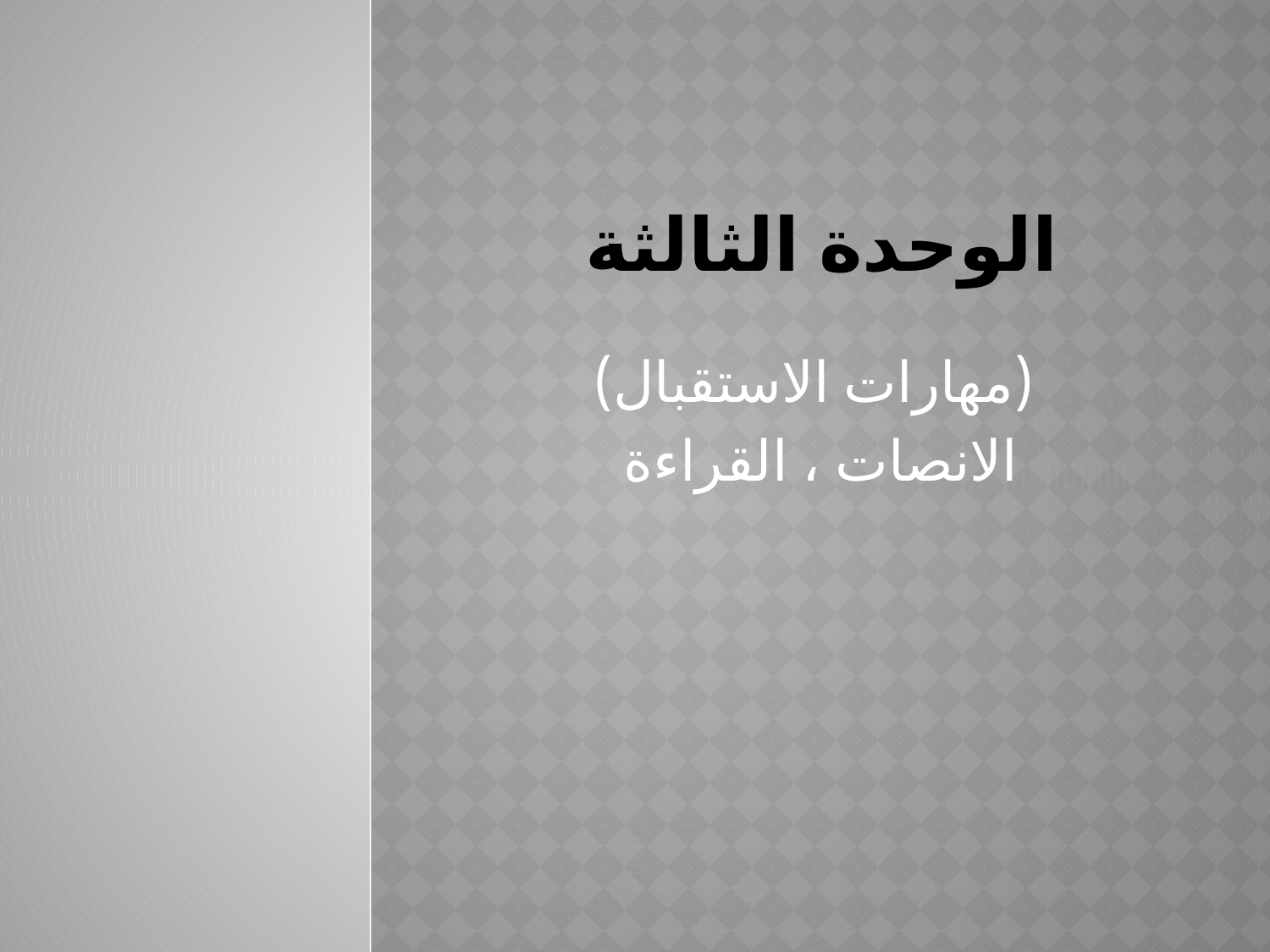

# الوحدة الثالثة
 (مهارات الاستقبال)
الانصات ، القراءة